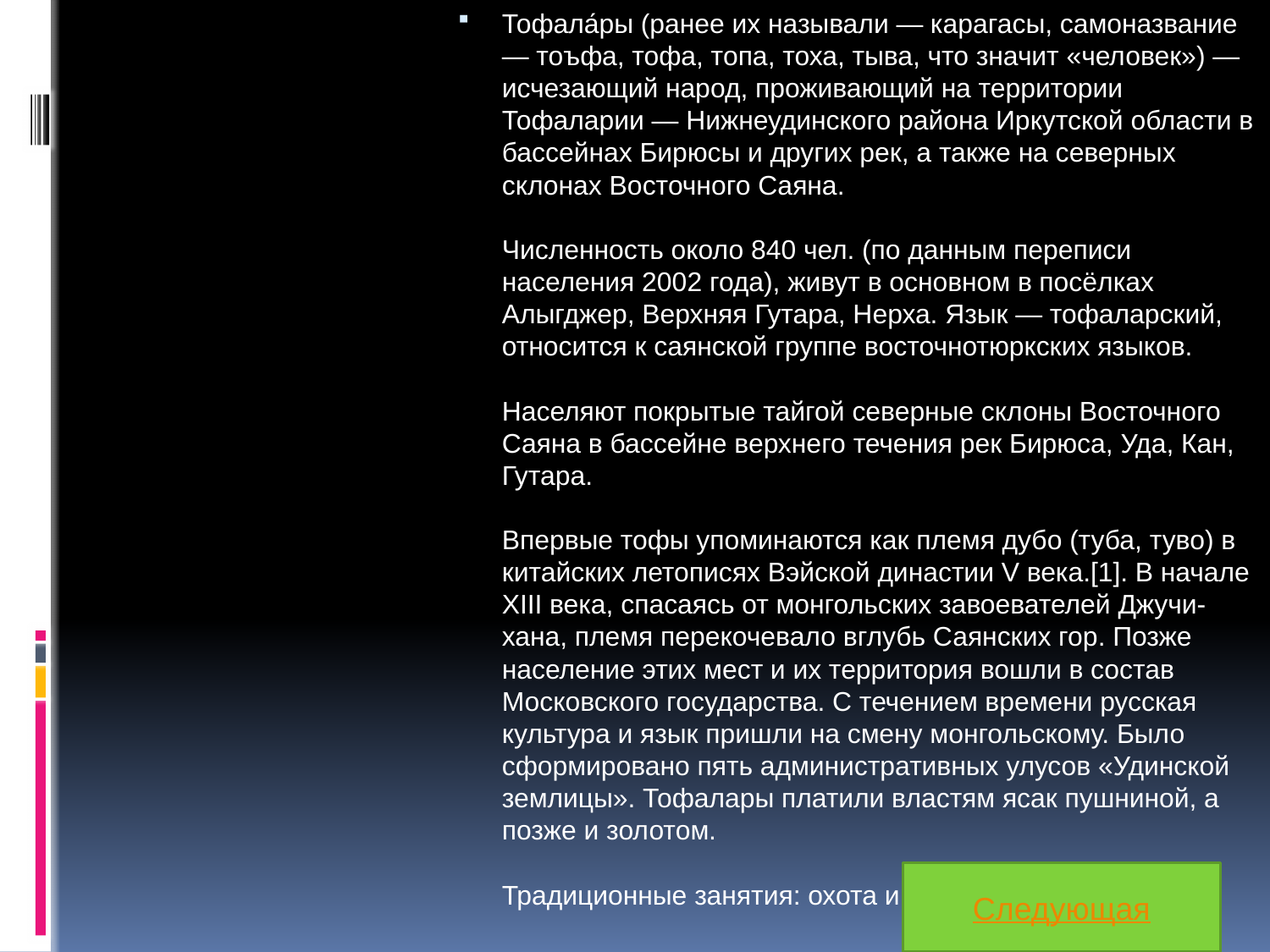

Тофала́ры (ранее их называли — карагасы, самоназвание — тоъфа, тофа, топа, тоха, тыва, что значит «человек») — исчезающий народ, проживающий на территории Тофаларии — Нижнеудинского района Иркутской области в бассейнах Бирюсы и других рек, а также на северных склонах Восточного Саяна. 
Численность около 840 чел. (по данным переписи населения 2002 года), живут в основном в посёлках Алыгджер, Верхняя Гутара, Нерха. Язык — тофаларский, относится к саянской группе восточнотюркских языков. 
Населяют покрытые тайгой северные склоны Восточного Саяна в бассейне верхнего течения рек Бирюса, Уда, Кан, Гутара. 
Впервые тофы упоминаются как племя дубо (туба, туво) в китайских летописях Вэйской династии V века.[1]. В начале XIII века, спасаясь от монгольских завоевателей Джучи-хана, племя перекочевало вглубь Саянских гор. Позже население этих мест и их территория вошли в состав Московского государства. С течением времени русская культура и язык пришли на смену монгольскому. Было сформировано пять административных улусов «Удинской землицы». Тофалары платили властям ясак пушниной, а позже и золотом. 
Традиционные занятия: охота и оленеводство.
Следующая